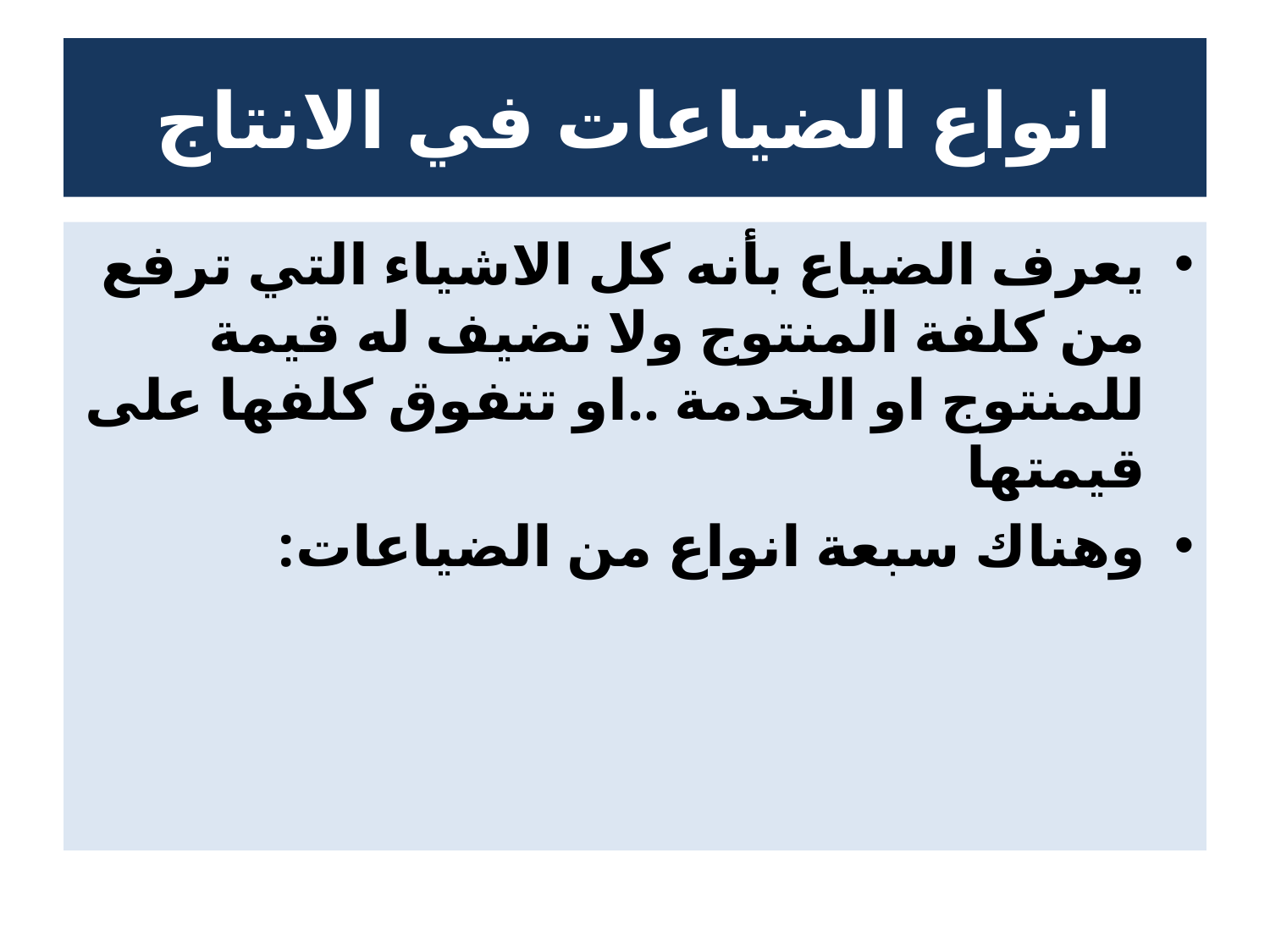

# انواع الضياعات في الانتاج
يعرف الضياع بأنه كل الاشياء التي ترفع من كلفة المنتوج ولا تضيف له قيمة للمنتوج او الخدمة ..او تتفوق كلفها على قيمتها
وهناك سبعة انواع من الضياعات: